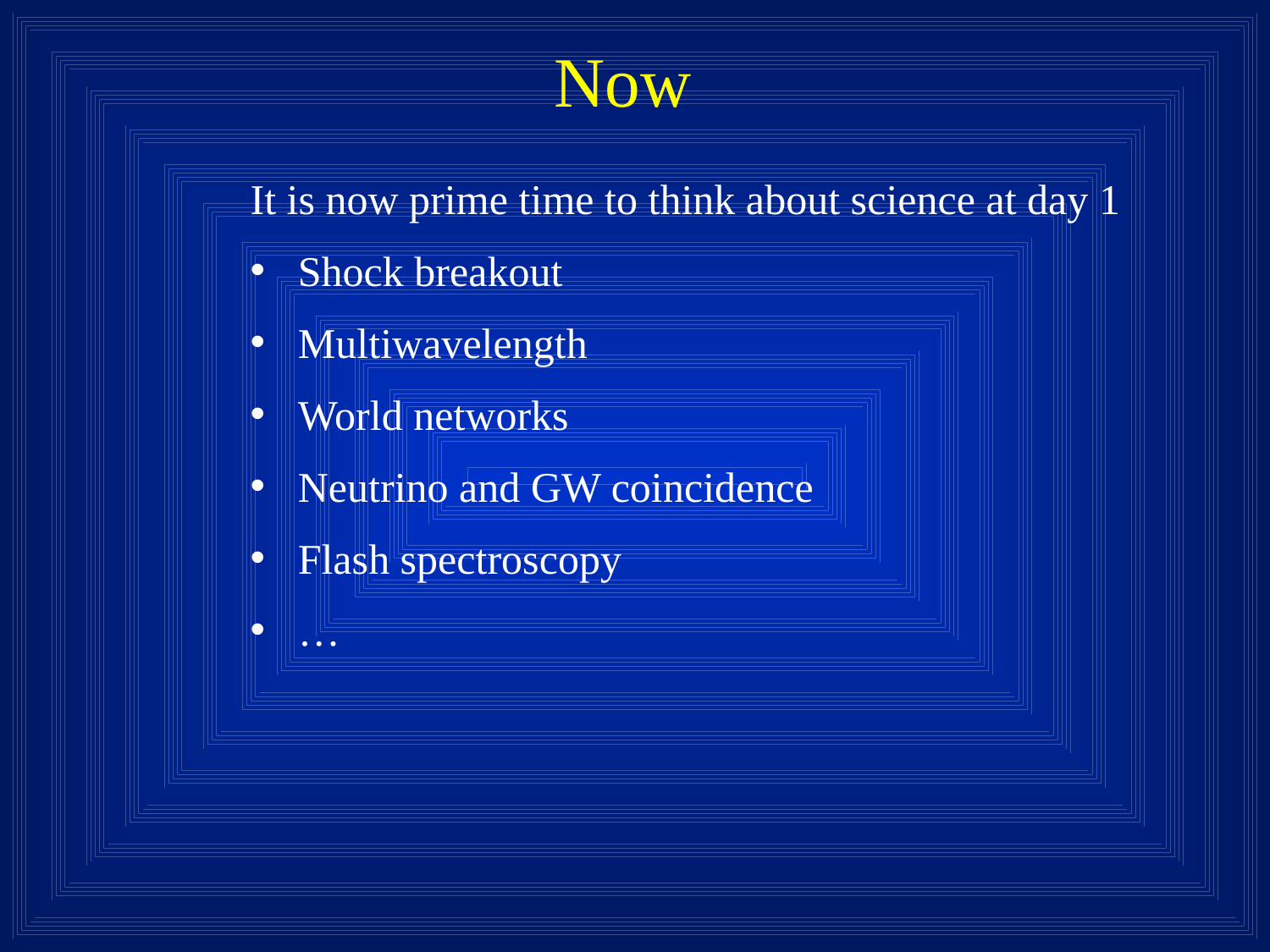

# Now
It is now prime time to think about science at day 1
Shock breakout
Multiwavelength
World networks
Neutrino and GW coincidence
Flash spectroscopy
…